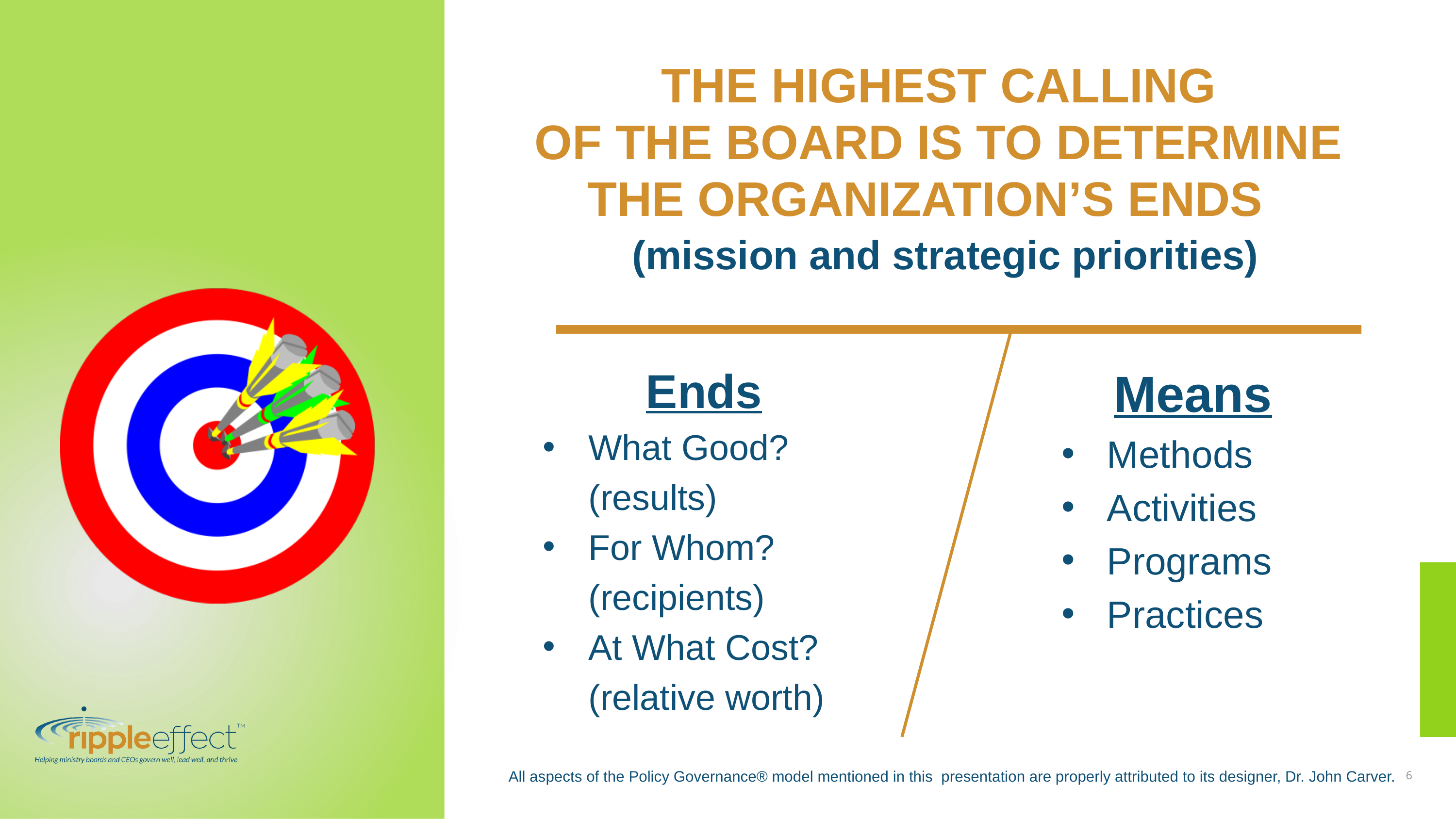

THE HIGHEST CALLING
OF THE BOARD IS TO DETERMINE
THE ORGANIZATION’S ENDS
(mission and strategic priorities)

Ends
What Good? (results)
For Whom? (recipients)
At What Cost? (relative worth)
Means
Methods
Activities
Programs
Practices

6
All aspects of the Policy Governance® model mentioned in this  presentation are properly attributed to its designer, Dr. John Carver.